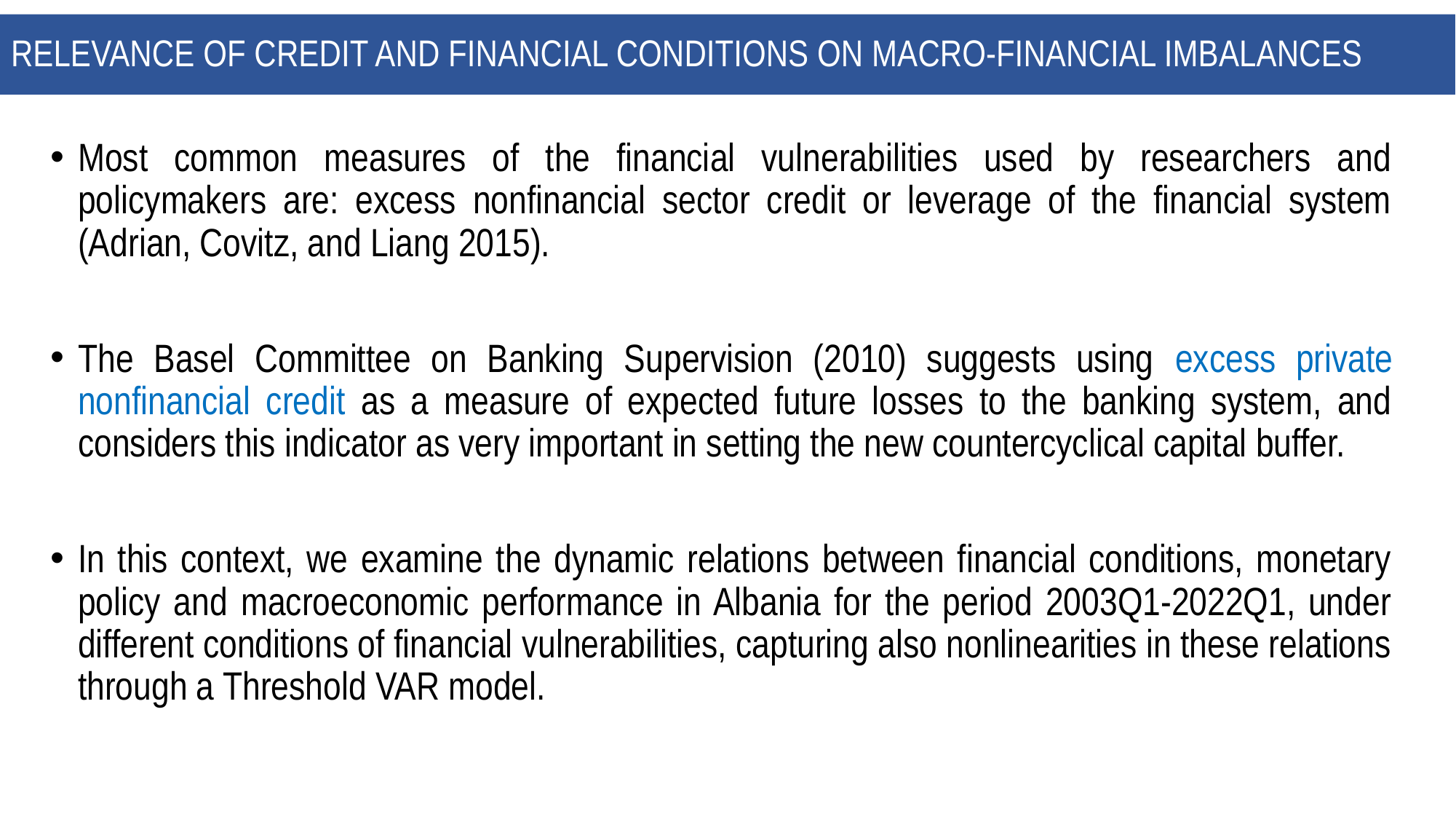

# Relevance of credit and financial conditions on macro-financial imbalances
Most common measures of the financial vulnerabilities used by researchers and policymakers are: excess nonfinancial sector credit or leverage of the financial system (Adrian, Covitz, and Liang 2015).

The Basel Committee on Banking Supervision (2010) suggests using excess private nonfinancial credit as a measure of expected future losses to the banking system, and considers this indicator as very important in setting the new countercyclical capital buffer.

In this context, we examine the dynamic relations between financial conditions, monetary policy and macroeconomic performance in Albania for the period 2003Q1-2022Q1, under different conditions of financial vulnerabilities, capturing also nonlinearities in these relations through a Threshold VAR model.